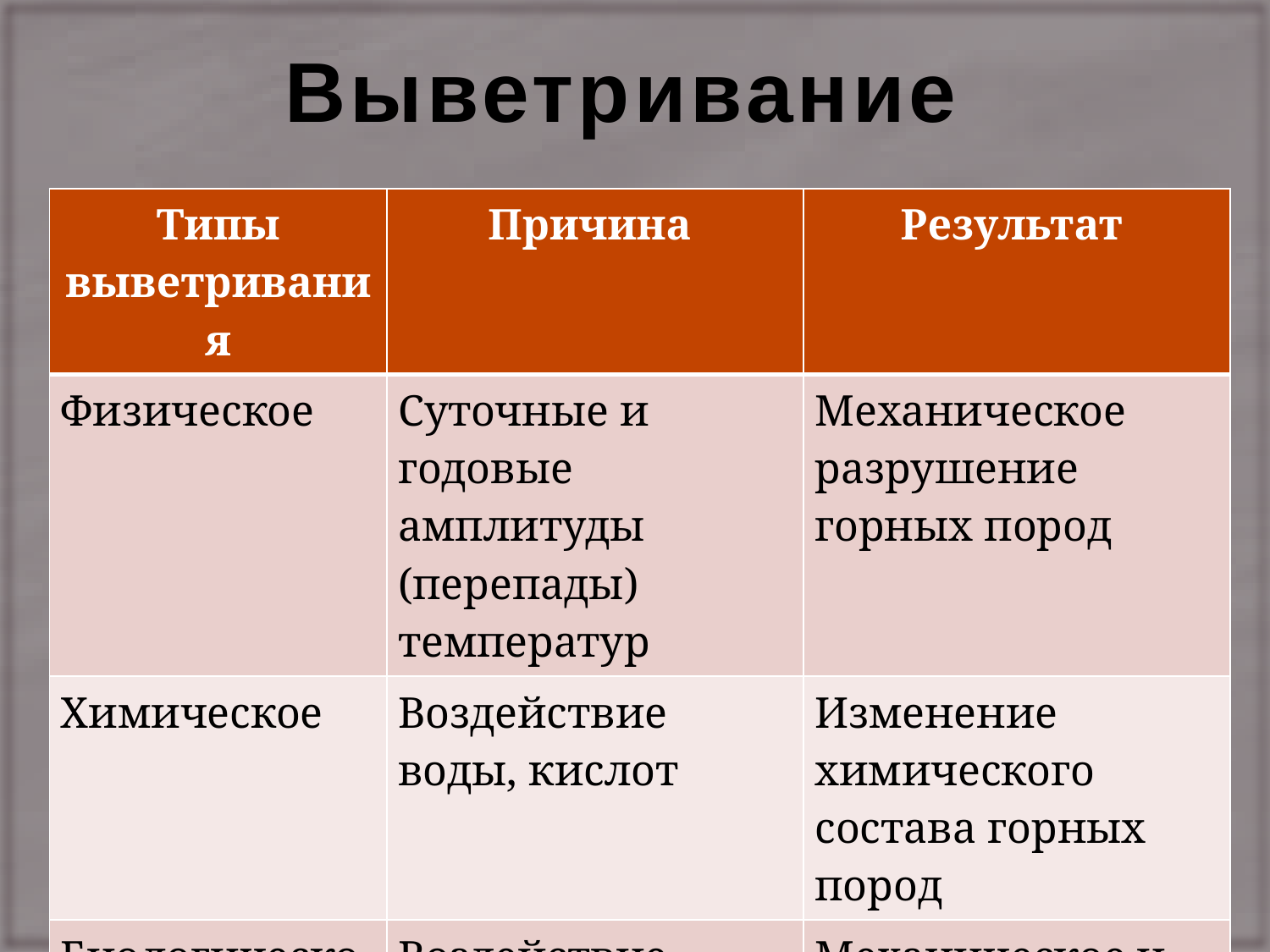

# Выветривание
| Типы выветривания | Причина | Результат |
| --- | --- | --- |
| Физическое | Суточные и годовые амплитуды (перепады) температур | Механическое разрушение горных пород |
| Химическое | Воздействие воды, кислот | Изменение химического состава горных пород |
| Биологическое | Воздействие растительных и животных организмов | Механическое и химическое разрушение горных пород |